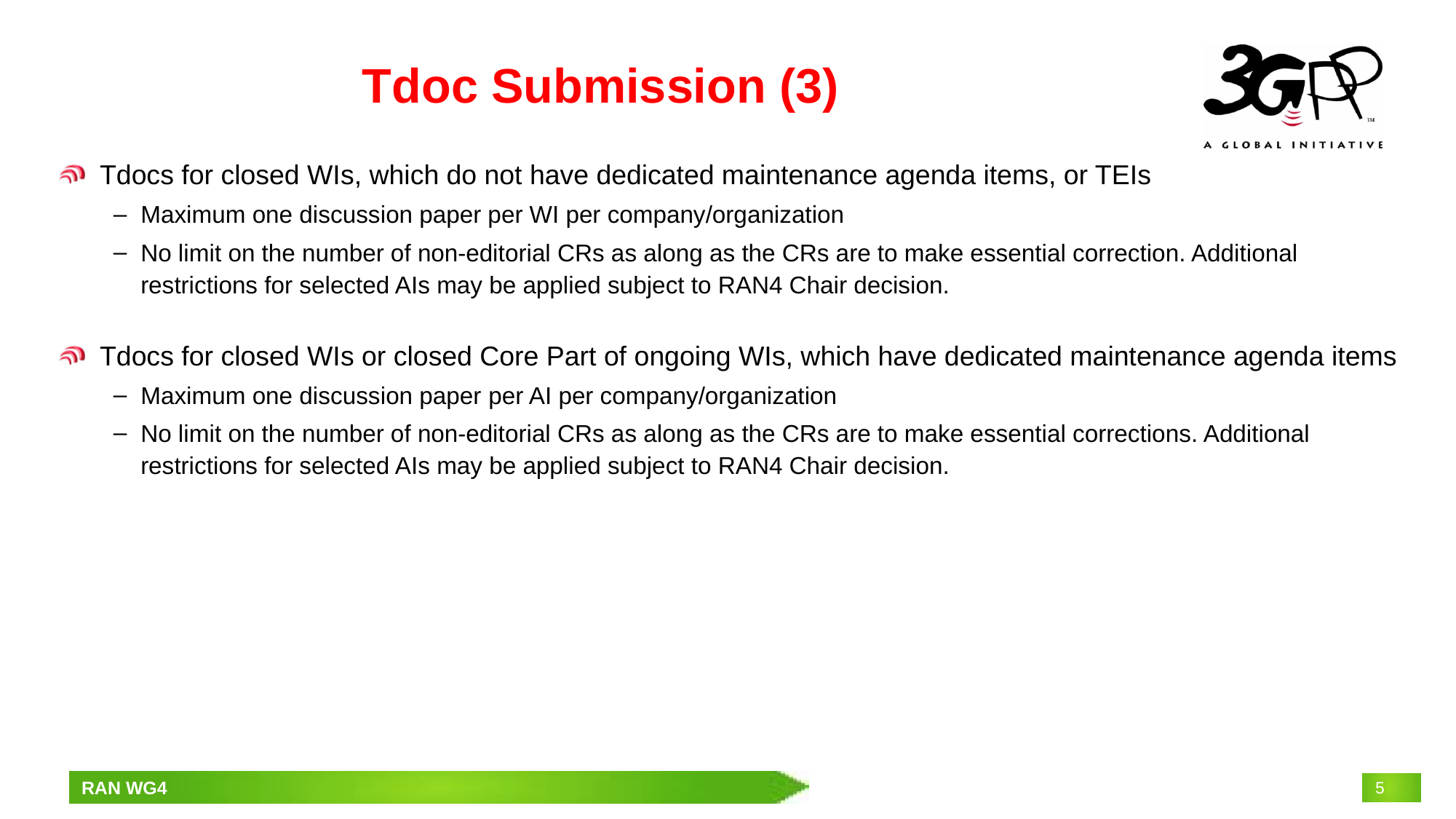

# Tdoc Submission (3)
Tdocs for closed WIs, which do not have dedicated maintenance agenda items, or TEIs
Maximum one discussion paper per WI per company/organization
No limit on the number of non-editorial CRs as along as the CRs are to make essential correction. Additional restrictions for selected AIs may be applied subject to RAN4 Chair decision.

Tdocs for closed WIs or closed Core Part of ongoing WIs, which have dedicated maintenance agenda items
Maximum one discussion paper per AI per company/organization
No limit on the number of non-editorial CRs as along as the CRs are to make essential corrections. Additional restrictions for selected AIs may be applied subject to RAN4 Chair decision.